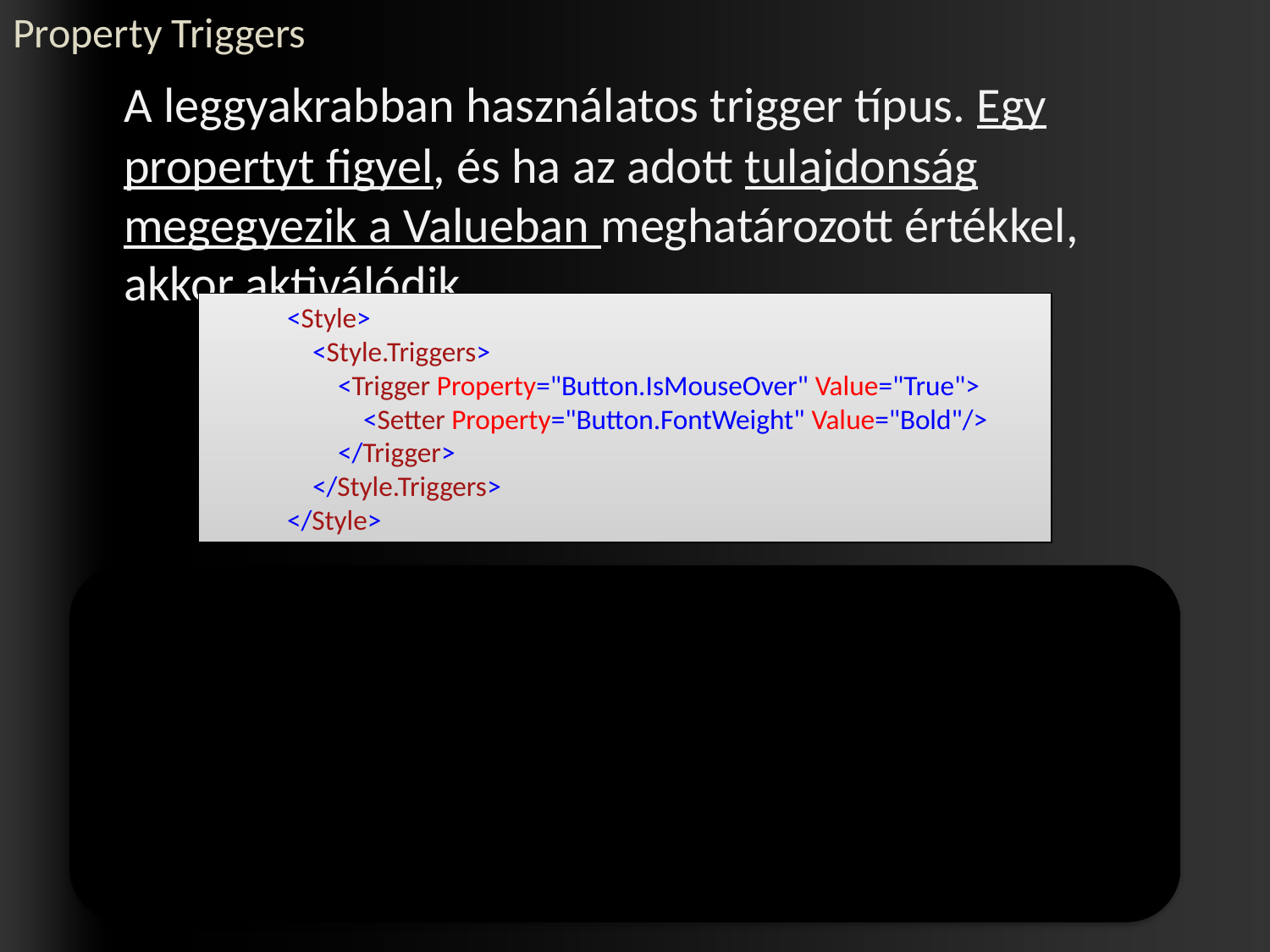

# Property Triggers
	A leggyakrabban használatos trigger típus. Egy propertyt figyel, és ha az adott tulajdonság megegyezik a Valueban meghatározott értékkel, akkor aktiválódik.
            <Style>
                <Style.Triggers>
                    <Trigger Property="Button.IsMouseOver" Value="True">
                        <Setter Property="Button.FontWeight" Value="Bold"/>
                    </Trigger>
                </Style.Triggers>
            </Style>

| Trigger tulajdonságok |  |
| --- | --- |
| EnterActions | Események amik a trigger belépésekor következik be |
| ExitActions | Események amik a trigger kilépésekor következik be |
| Property | A tulajdonság amit figyelünk |
| Setters | Setterek gyűjteménye. A triger aktivizálásakor érvényesül. |
| Value | Az érték amivel a tulajdonság értékét összehasonlítjuk |